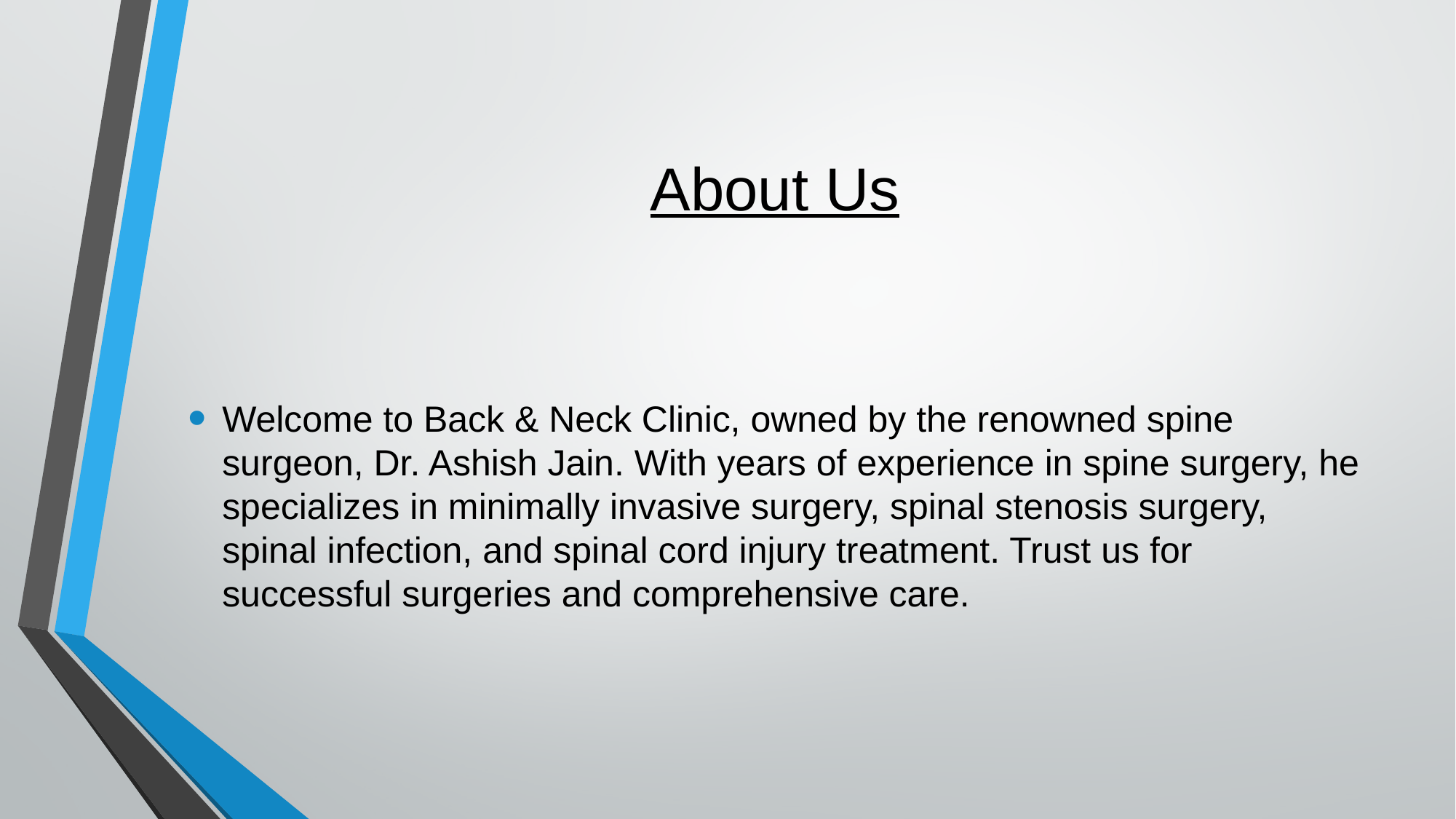

# About Us
Welcome to Back & Neck Clinic, owned by the renowned spine surgeon, Dr. Ashish Jain. With years of experience in spine surgery, he specializes in minimally invasive surgery, spinal stenosis surgery, spinal infection, and spinal cord injury treatment. Trust us for successful surgeries and comprehensive care.